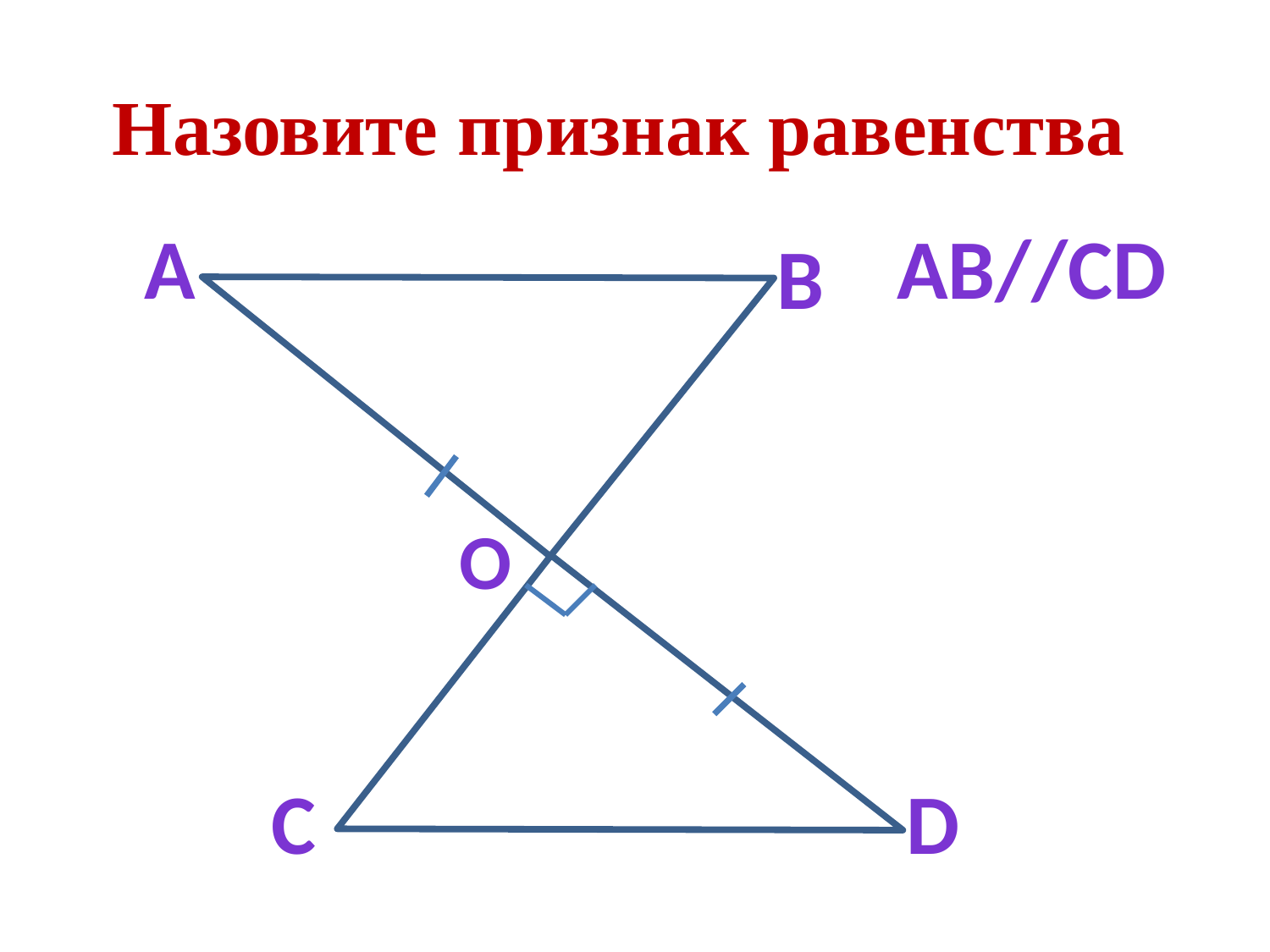

# Назовите признак равенства

A
AB//CD
B
O

C
D